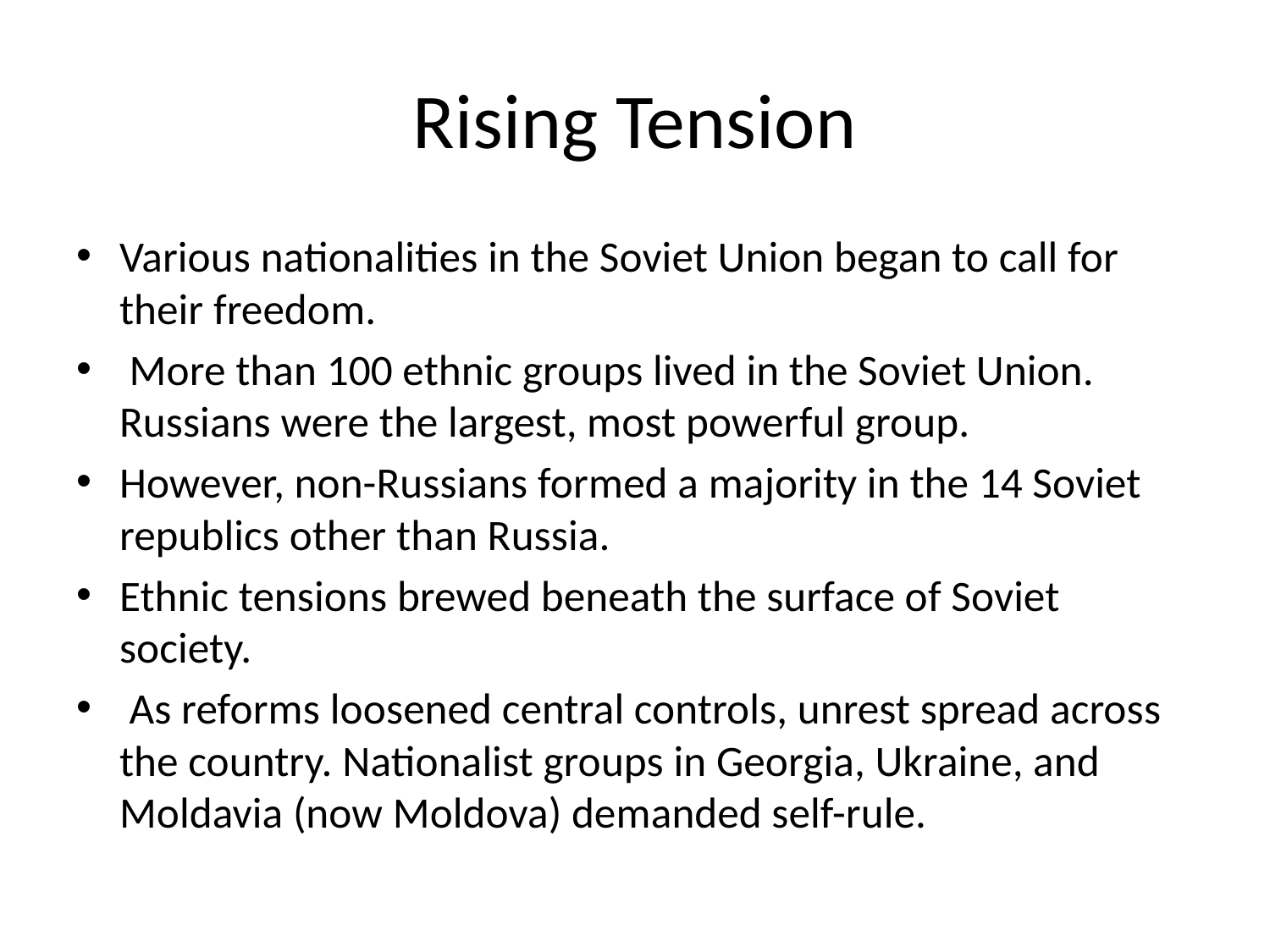

# Rising Tension
Various nationalities in the Soviet Union began to call for their freedom.
 More than 100 ethnic groups lived in the Soviet Union. Russians were the largest, most powerful group.
However, non-Russians formed a majority in the 14 Soviet republics other than Russia.
Ethnic tensions brewed beneath the surface of Soviet society.
 As reforms loosened central controls, unrest spread across the country. Nationalist groups in Georgia, Ukraine, and Moldavia (now Moldova) demanded self-rule.